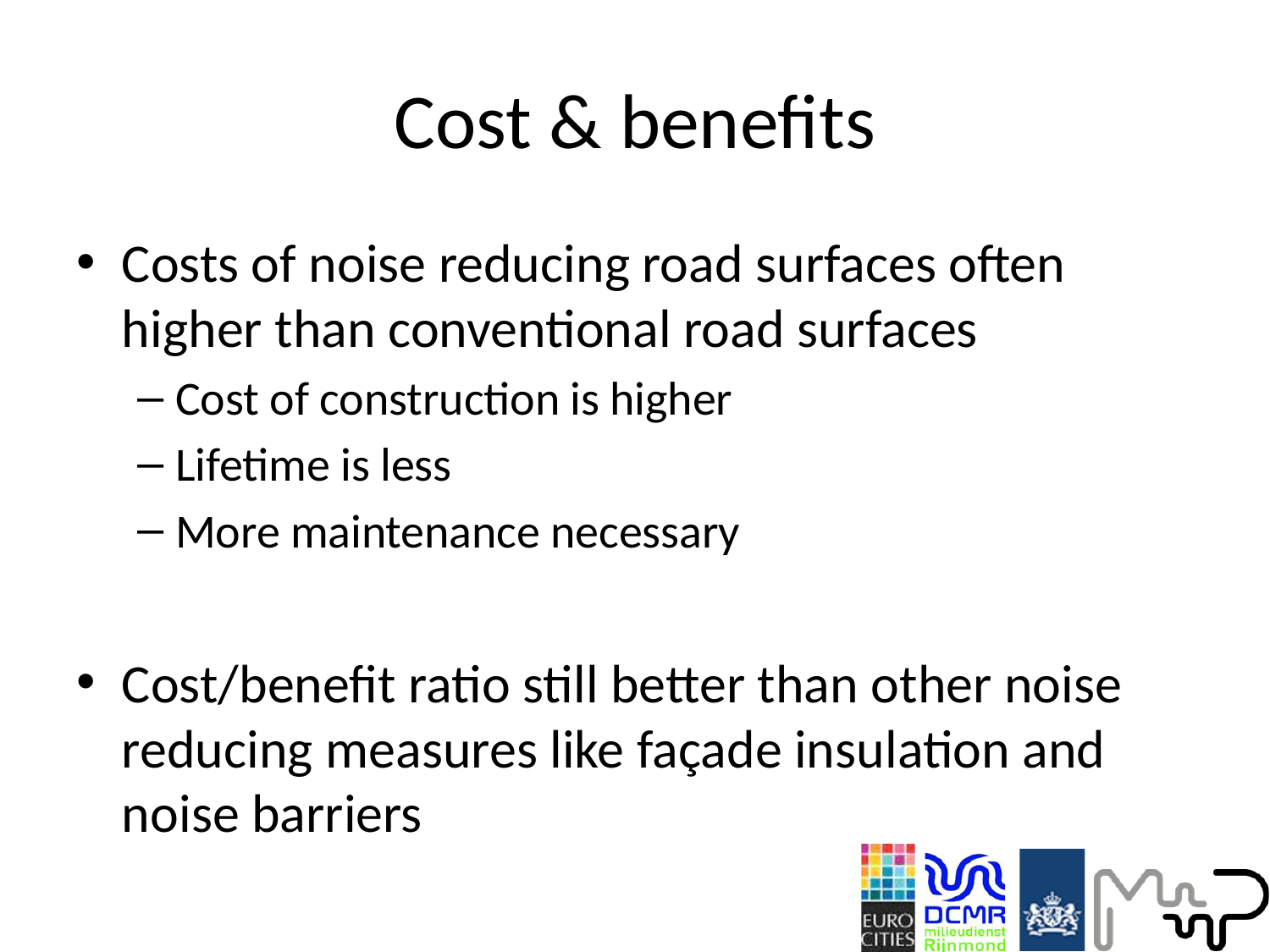

# Cost & benefits
Costs of noise reducing road surfaces often higher than conventional road surfaces
Cost of construction is higher
Lifetime is less
More maintenance necessary

Cost/benefit ratio still better than other noise reducing measures like façade insulation and noise barriers